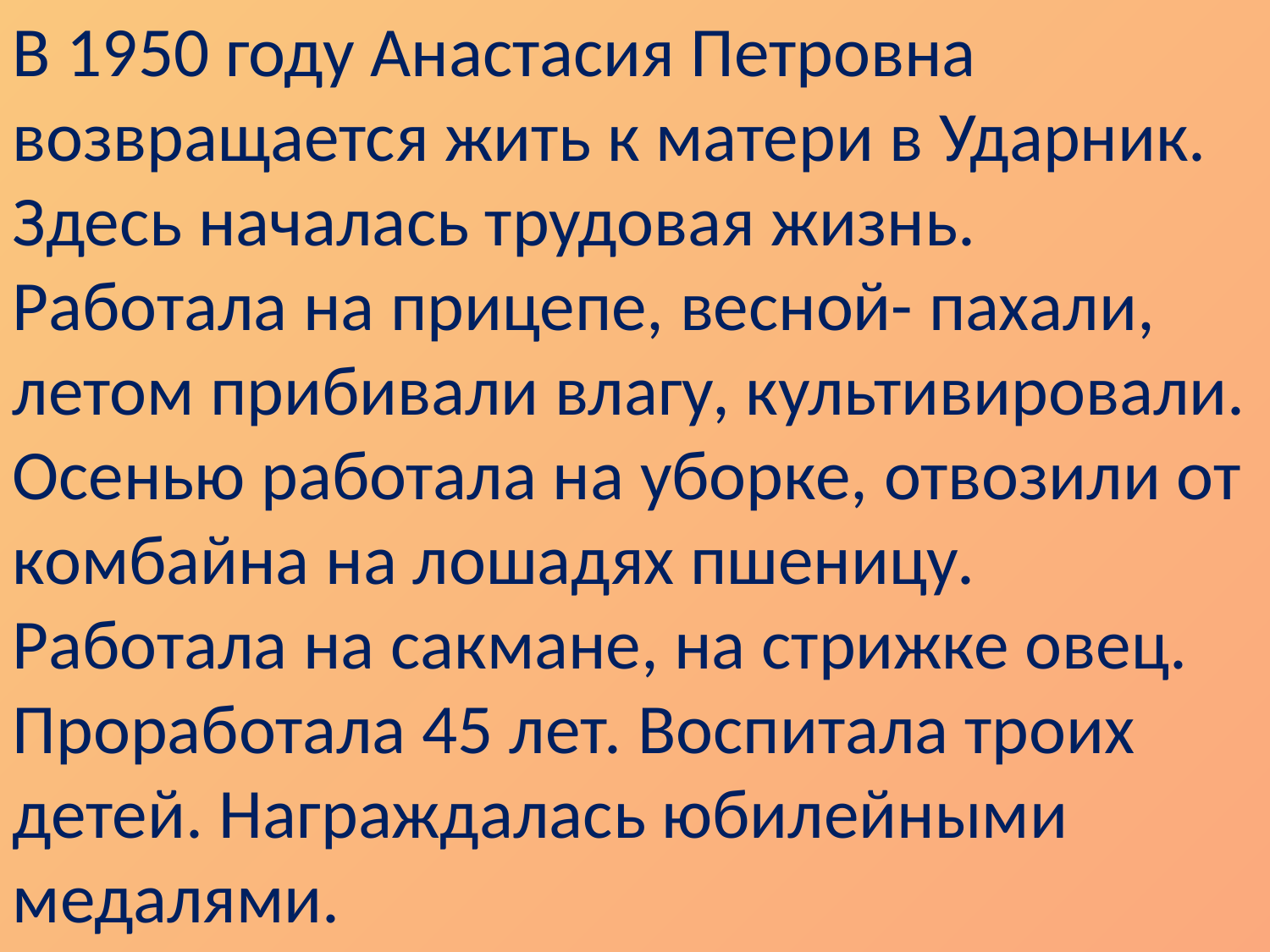

В 1950 году Анастасия Петровна  возвращается жить к матери в Ударник. Здесь началась трудовая жизнь. Работала на прицепе, весной- пахали, летом прибивали влагу, культивировали. Осенью работала на уборке, отвозили от комбайна на лошадях пшеницу. Работала на сакмане, на стрижке овец.  Проработала 45 лет. Воспитала троих детей. Награждалась юбилейными медалями.